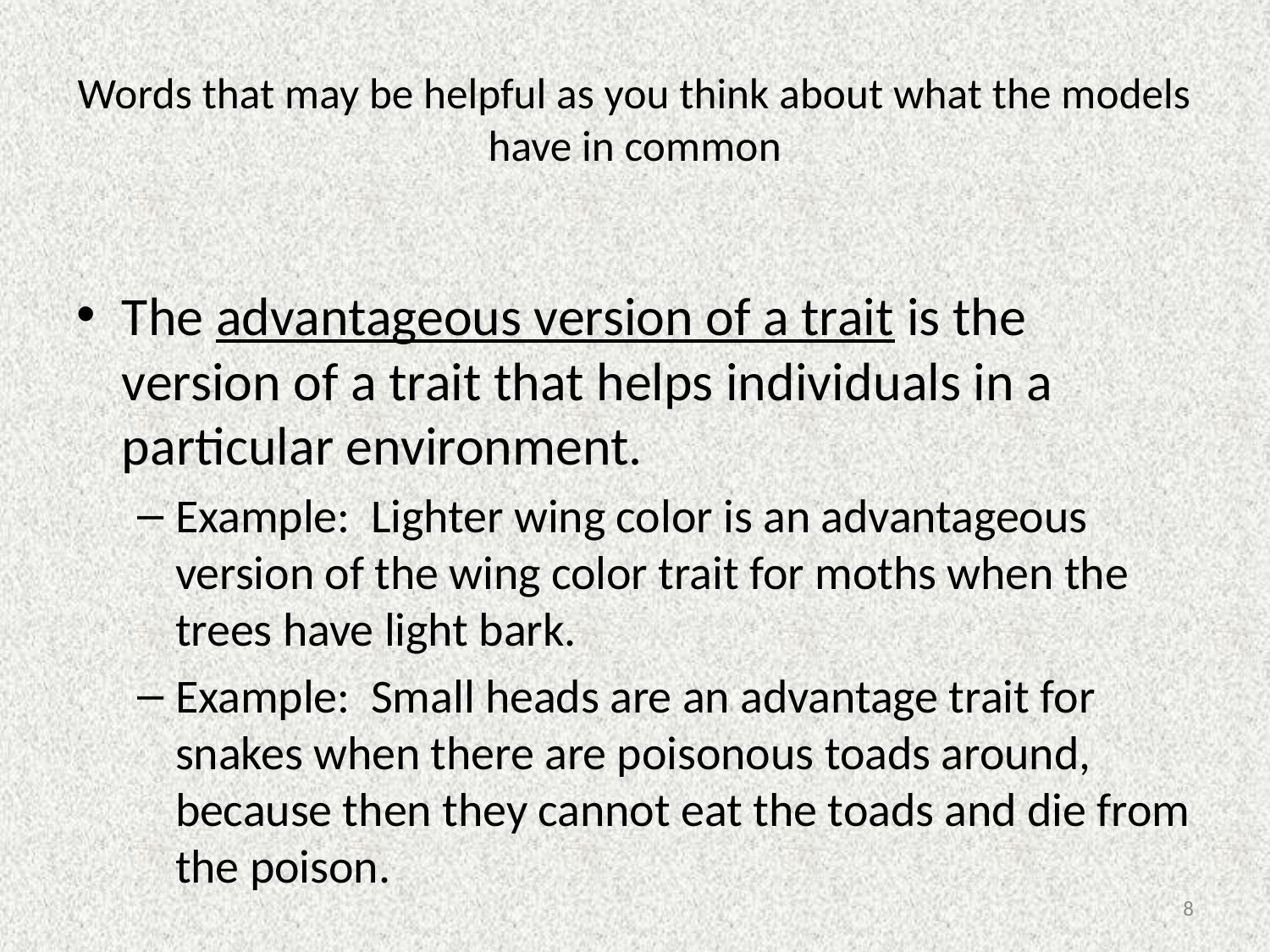

# Words that may be helpful as you think about what the models have in common
The advantageous version of a trait is the version of a trait that helps individuals in a particular environment.
Example:  Lighter wing color is an advantageous version of the wing color trait for moths when the trees have light bark.
Example:  Small heads are an advantage trait for snakes when there are poisonous toads around, because then they cannot eat the toads and die from the poison.

8